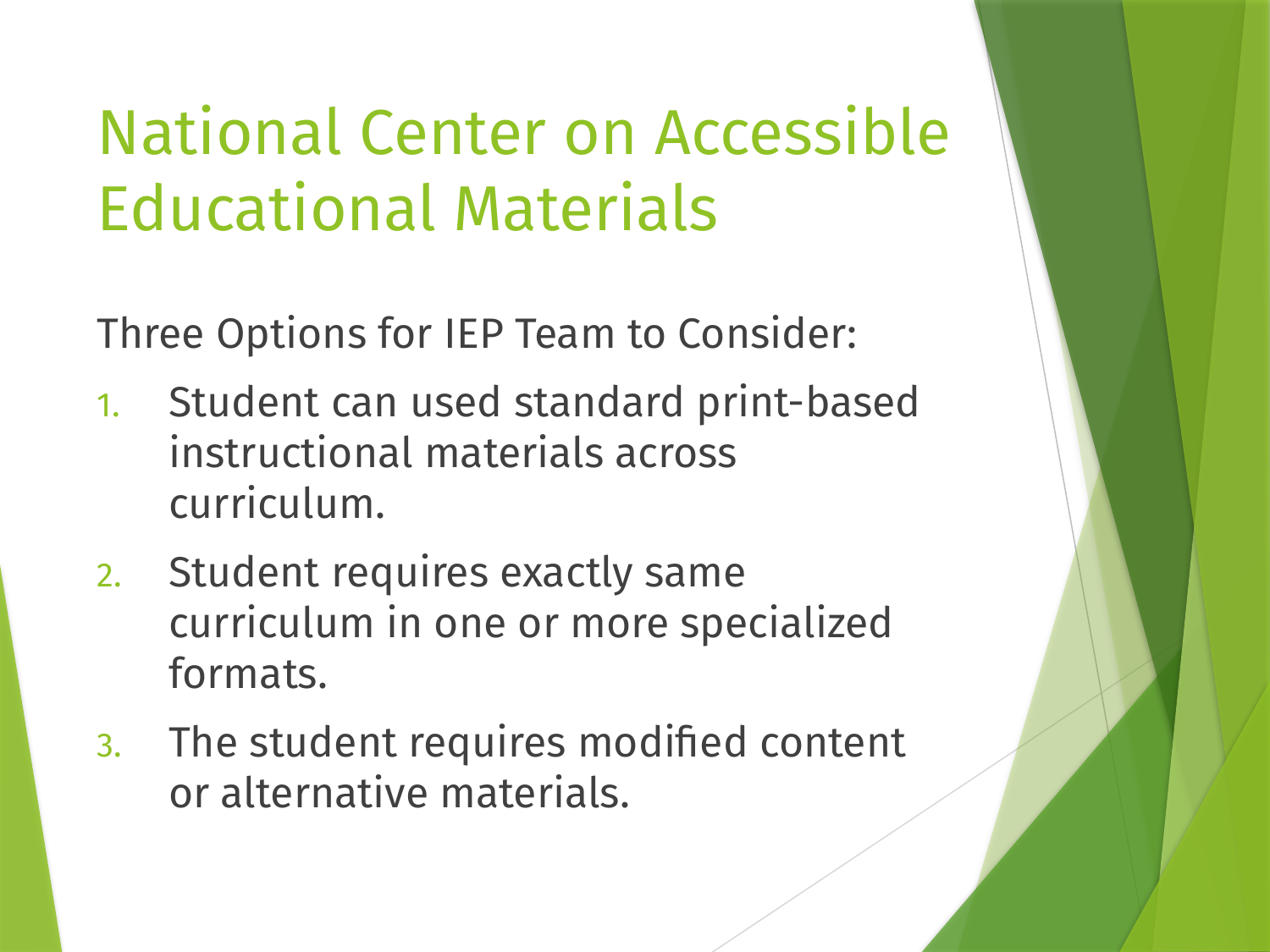

# National Center on Accessible Educational Materials
Three Options for IEP Team to Consider:
Student can used standard print-based instructional materials across curriculum.
Student requires exactly same curriculum in one or more specialized formats.
The student requires modified content or alternative materials.